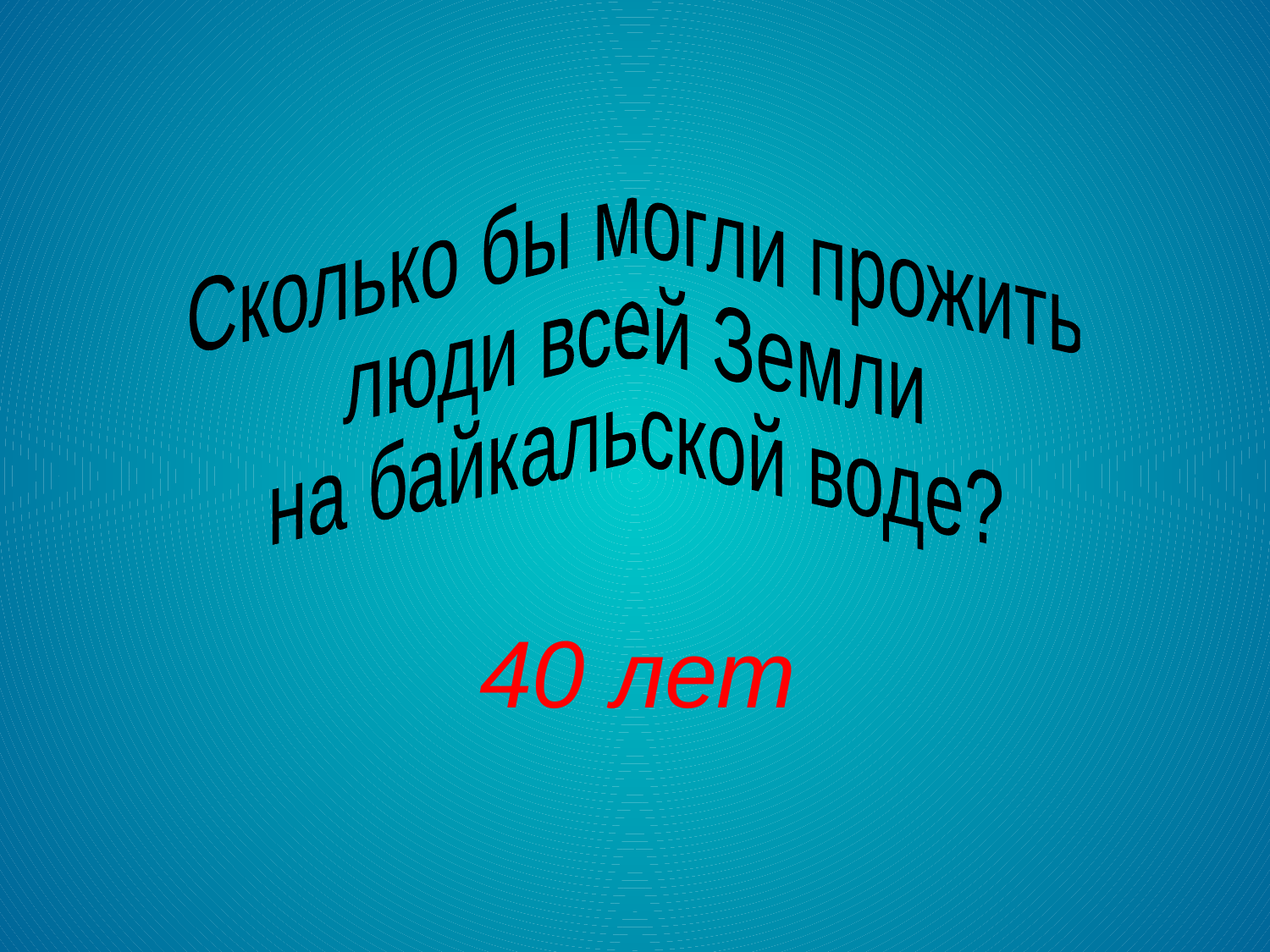

Сколько бы могли прожить
люди всей Земли
на байкальской воде?
40 лет